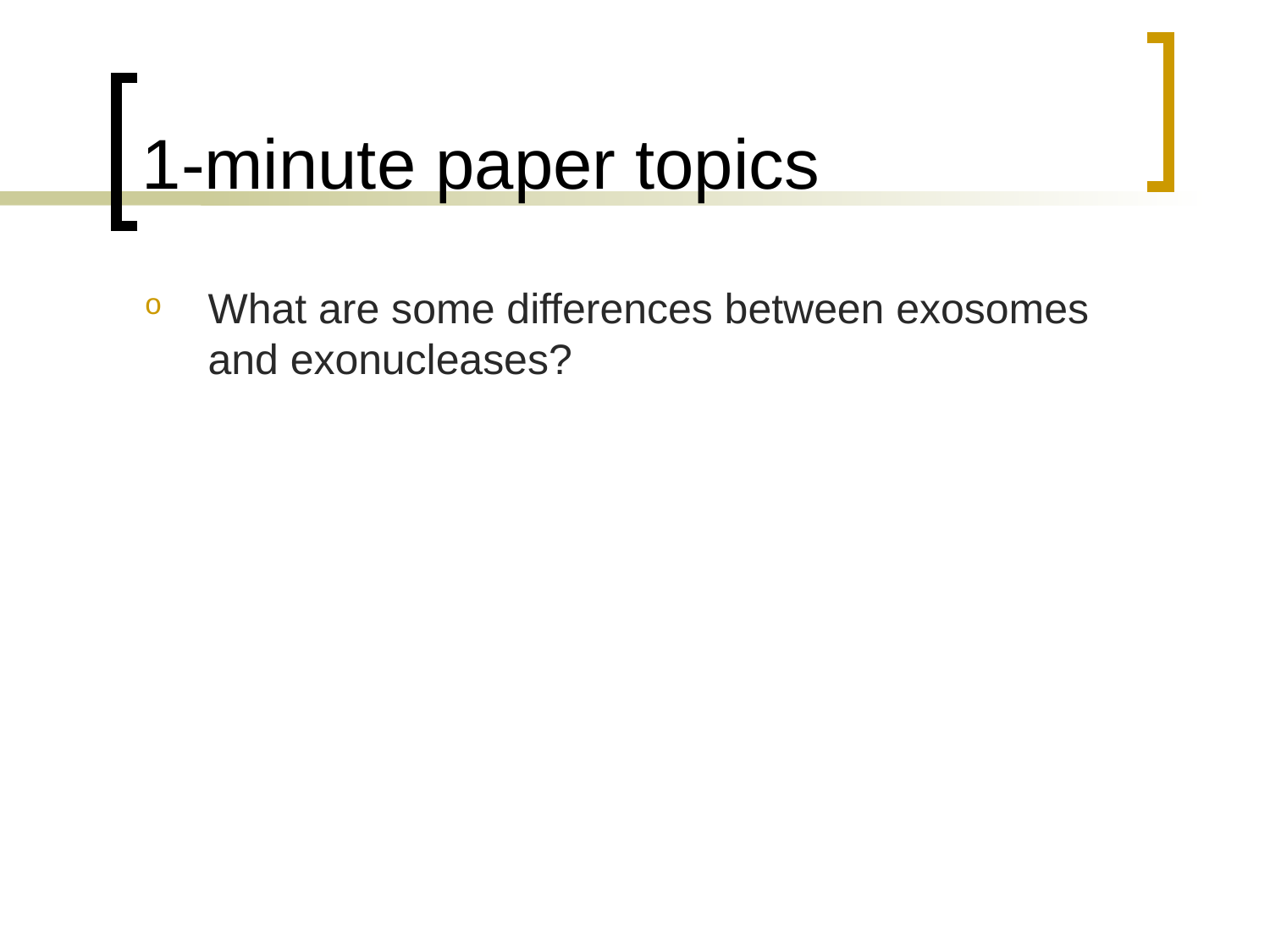

# 1-minute paper topics
What are some differences between exosomes and exonucleases?